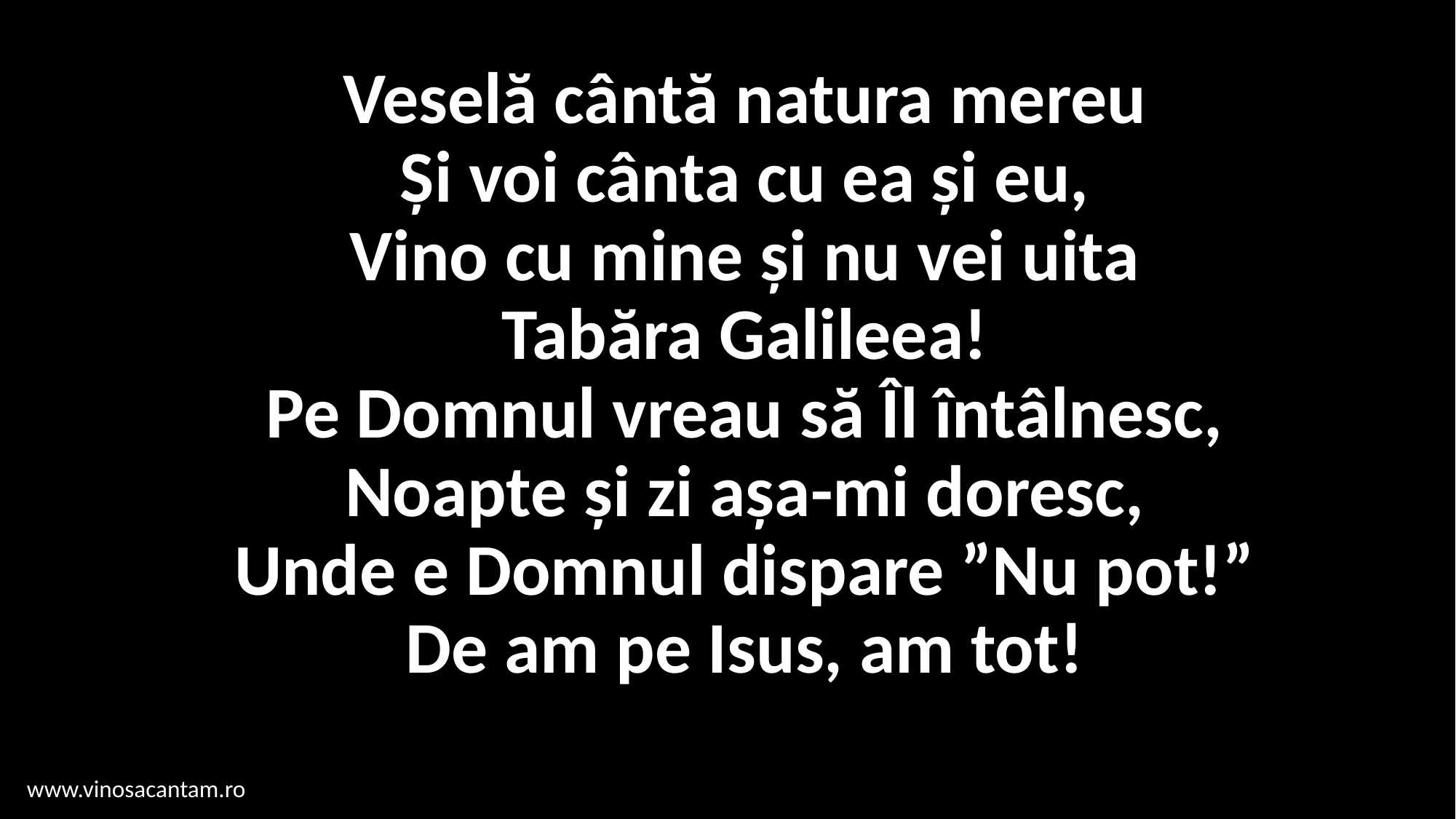

# Veselă cântă natura mereu Și voi cânta cu ea și eu, Vino cu mine și nu vei uita Tabăra Galileea! Pe Domnul vreau să Îl întâlnesc, Noapte și zi așa-mi doresc, Unde e Domnul dispare ”Nu pot!” De am pe Isus, am tot!
www.vinosacantam.ro